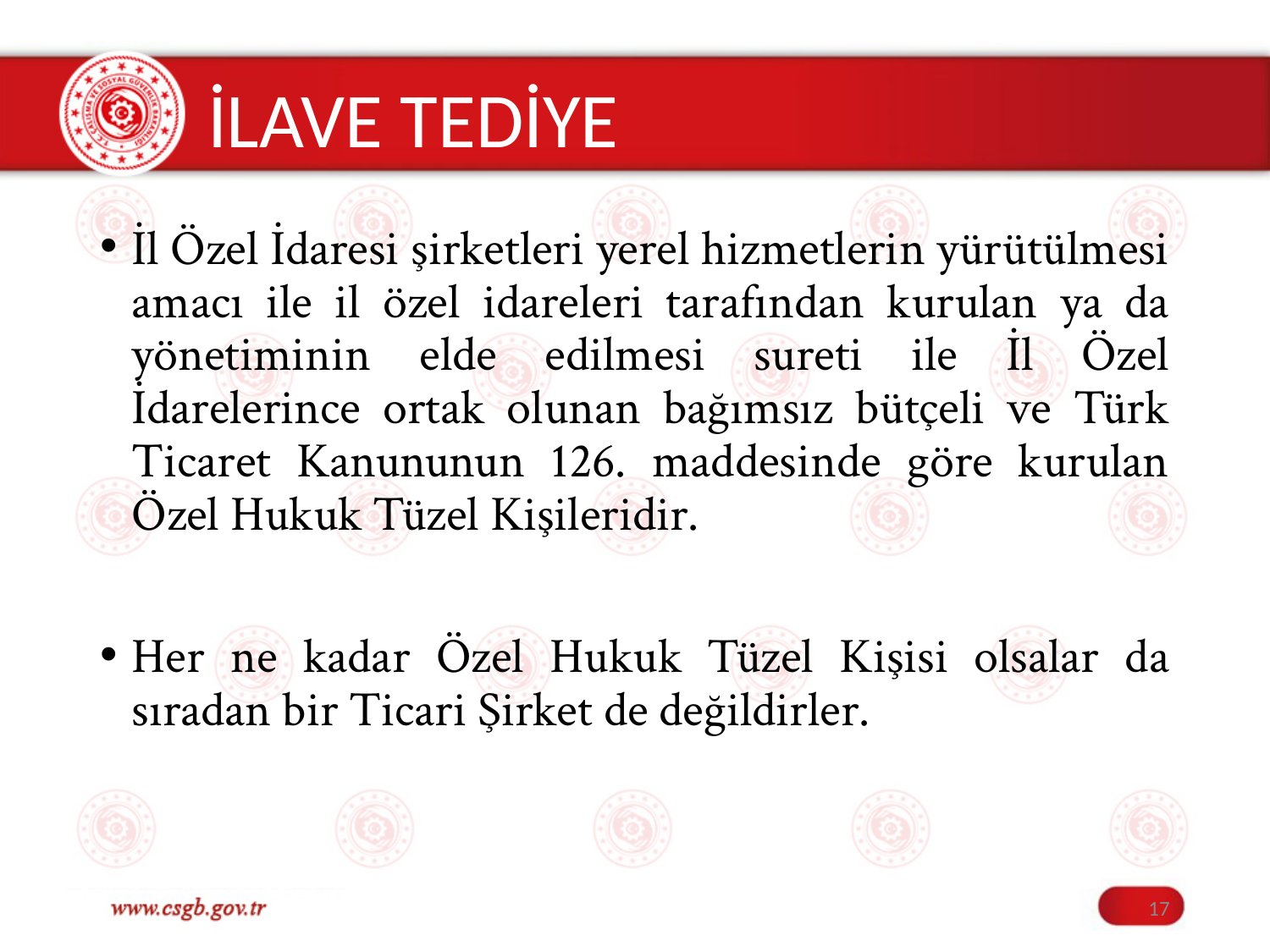

# İLAVE TEDİYE
İl Özel İdaresi şirketleri yerel hizmetlerin yürütülmesi amacı ile il özel idareleri tarafından kurulan ya da yönetiminin elde edilmesi sureti ile İl Özel İdarelerince ortak olunan bağımsız bütçeli ve Türk Ticaret Kanununun 126. maddesinde göre kurulan Özel Hukuk Tüzel Kişileridir.

Her ne kadar Özel Hukuk Tüzel Kişisi olsalar da sıradan bir Ticari Şirket de değildirler.
17